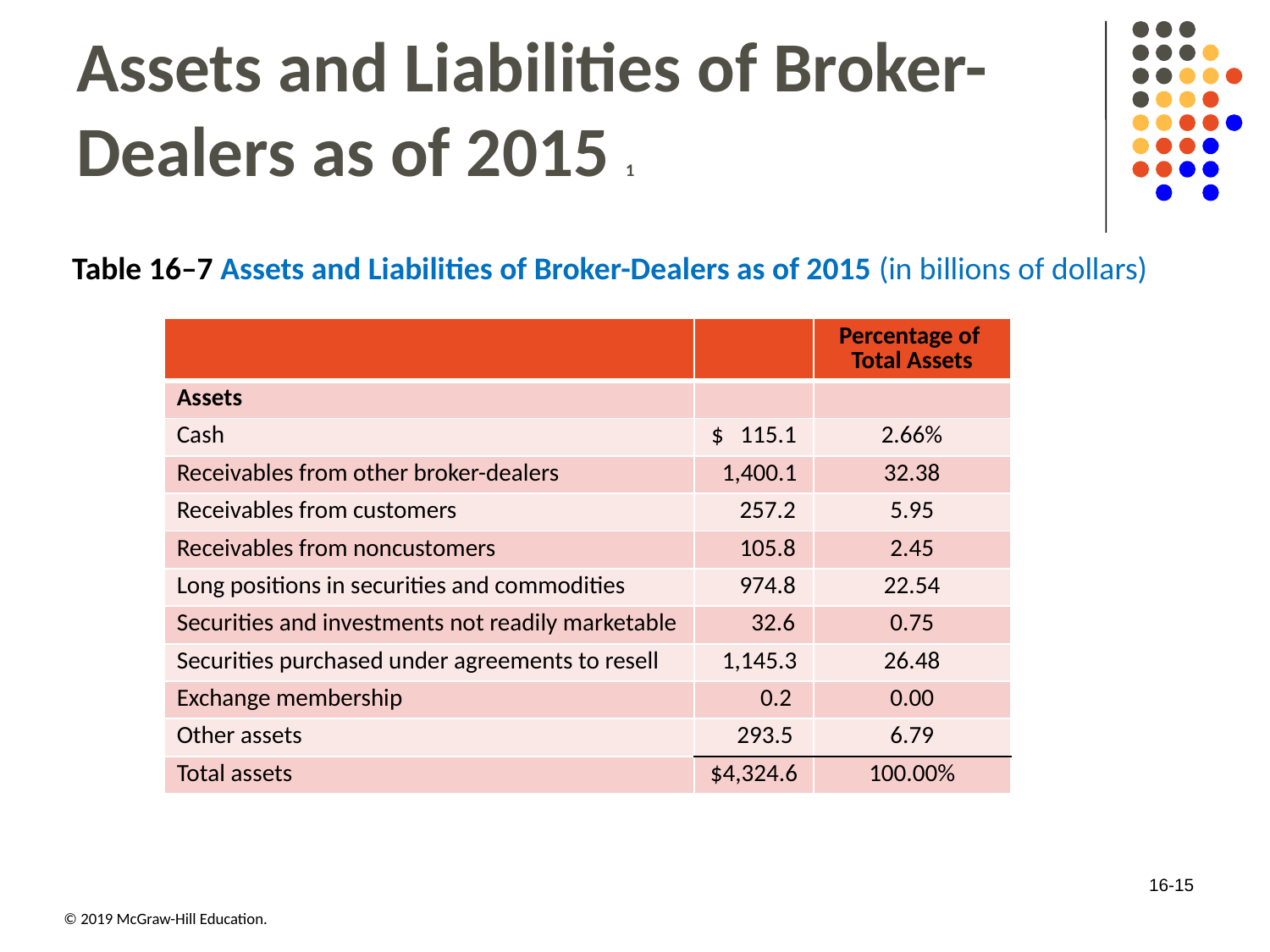

# Assets and Liabilities of Broker-Dealers as of 2015 1
Table 16–7 Assets and Liabilities of Broker-Dealers as of 2015 (in billions of dollars)
| Blank | Blank | Percentage of  Total Assets |
| --- | --- | --- |
| Assets | Blank | Blank |
| Cash | $   115.1 | 2.66% |
| Receivables from other broker-dealers | 1,400.1 | 32.38 |
| Receivables from customers | 257.2 | 5.95 |
| Receivables from noncustomers | 105.8 | 2.45 |
| Long positions in securities and commodities | 974.8 | 22.54 |
| Securities and investments not readily marketable | 32.6 | 0.75 |
| Securities purchased under agreements to resell | 1,145.3 | 26.48 |
| Exchange membership | 0.2 | 0.00 |
| Other assets | 293.5 | 6.79 |
| Total assets | $4,324.6 | 100.00% |
16-15